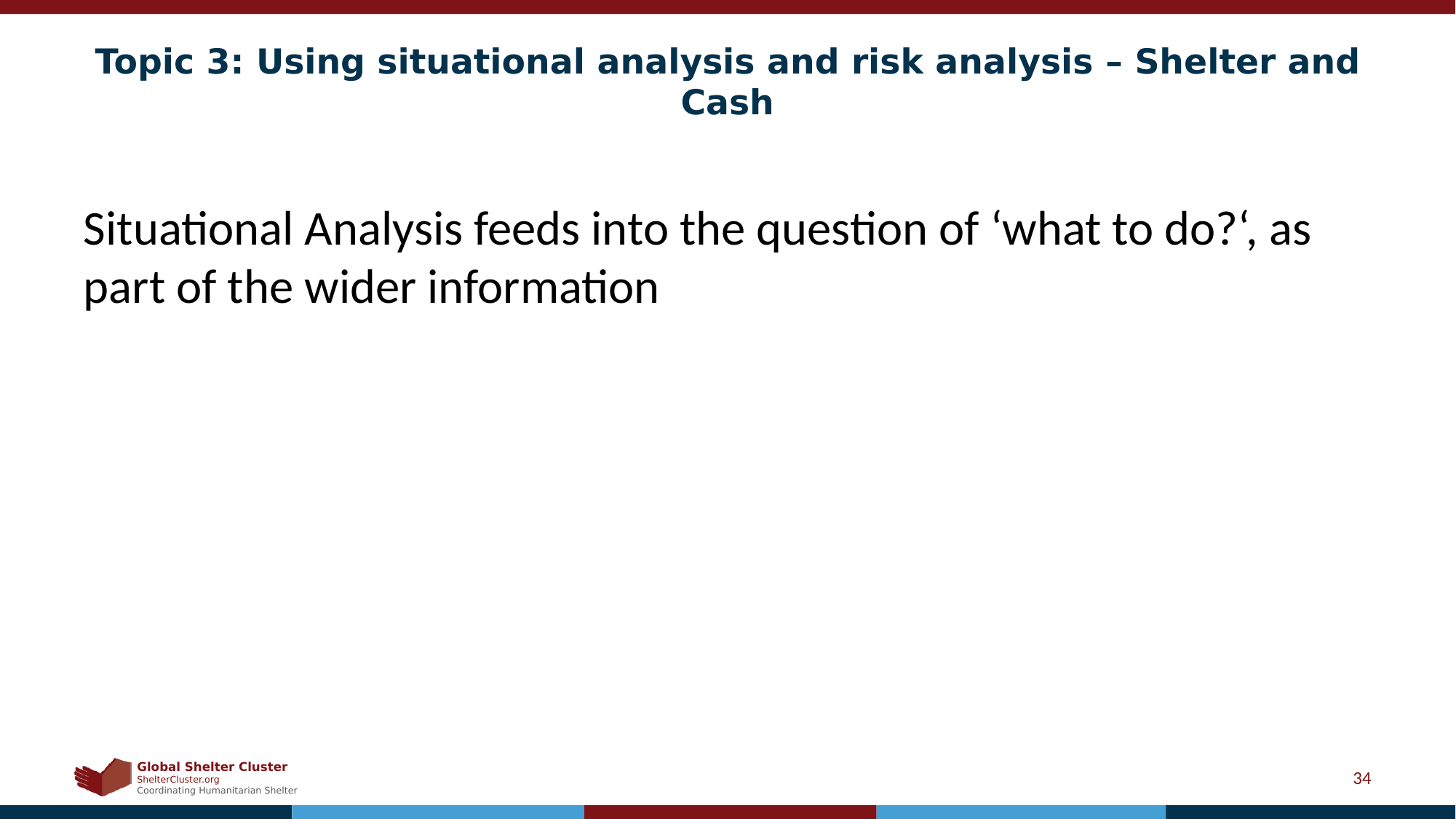

# Topic 3: Using situational analysis and risk analysis – Shelter and Cash
Situational Analysis feeds into the question of ‘what to do?‘, as part of the wider information

34